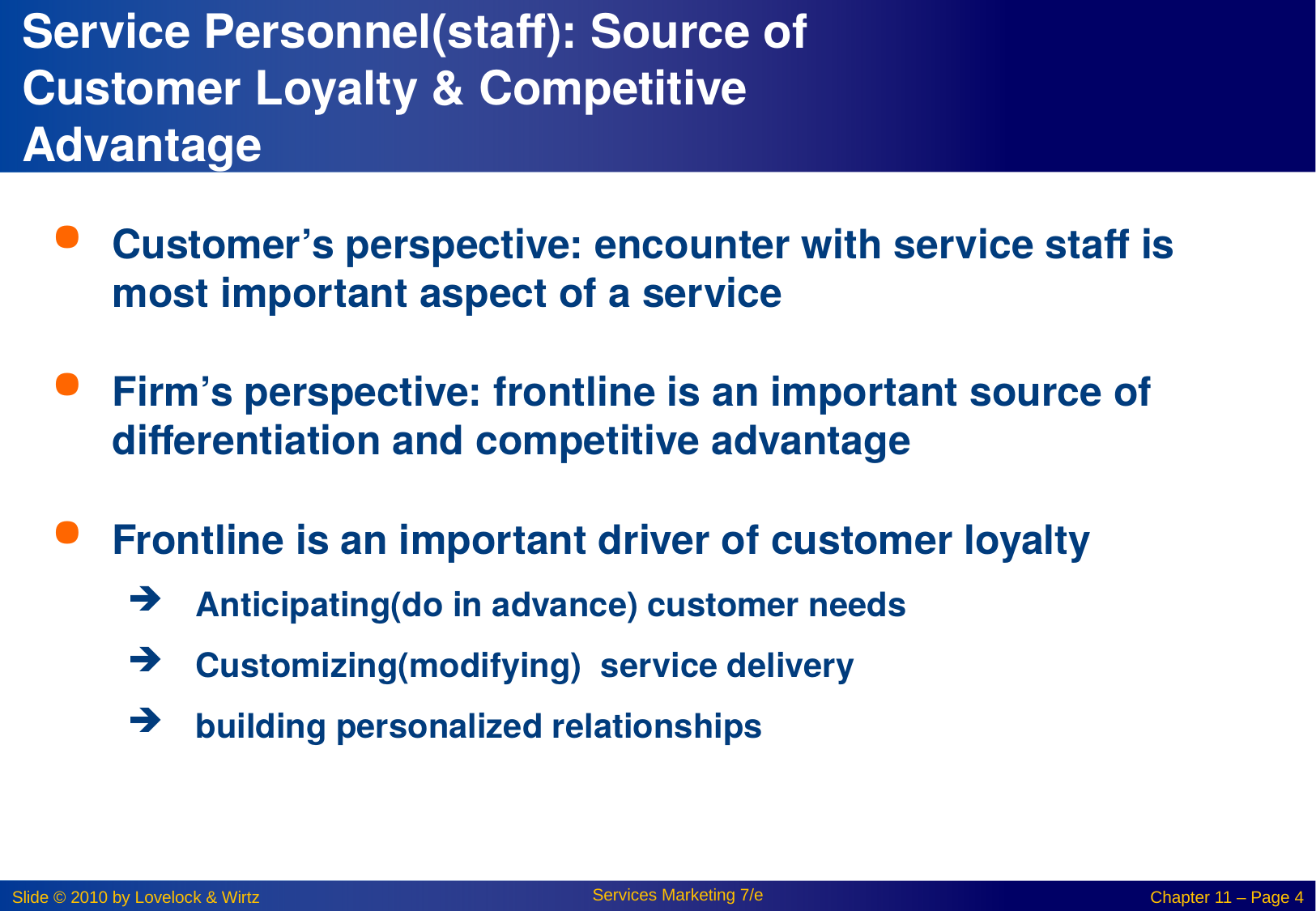

# Service Personnel(staff): Source of Customer Loyalty & Competitive Advantage
Customer’s perspective: encounter with service staff is most important aspect of a service
Firm’s perspective: frontline is an important source of differentiation and competitive advantage
Frontline is an important driver of customer loyalty
Anticipating(do in advance) customer needs
Customizing(modifying)  service delivery
building personalized relationships